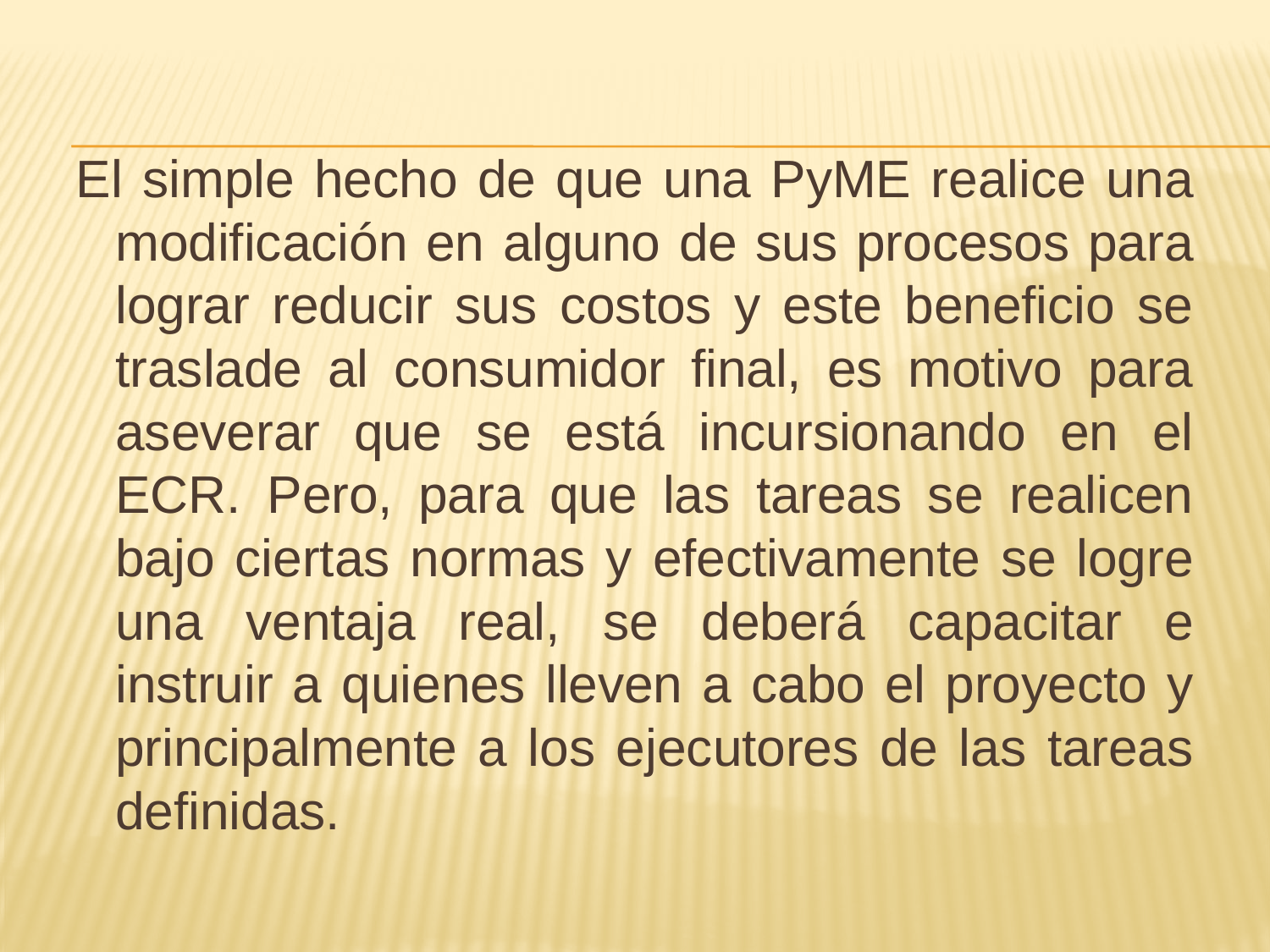

#
El simple hecho de que una PyME realice una modificación en alguno de sus procesos para lograr reducir sus costos y este beneficio se traslade al consumidor final, es motivo para aseverar que se está incursionando en el ECR. Pero, para que las tareas se realicen bajo ciertas normas y efectivamente se logre una ventaja real, se deberá capacitar e instruir a quienes lleven a cabo el proyecto y principalmente a los ejecutores de las tareas definidas.